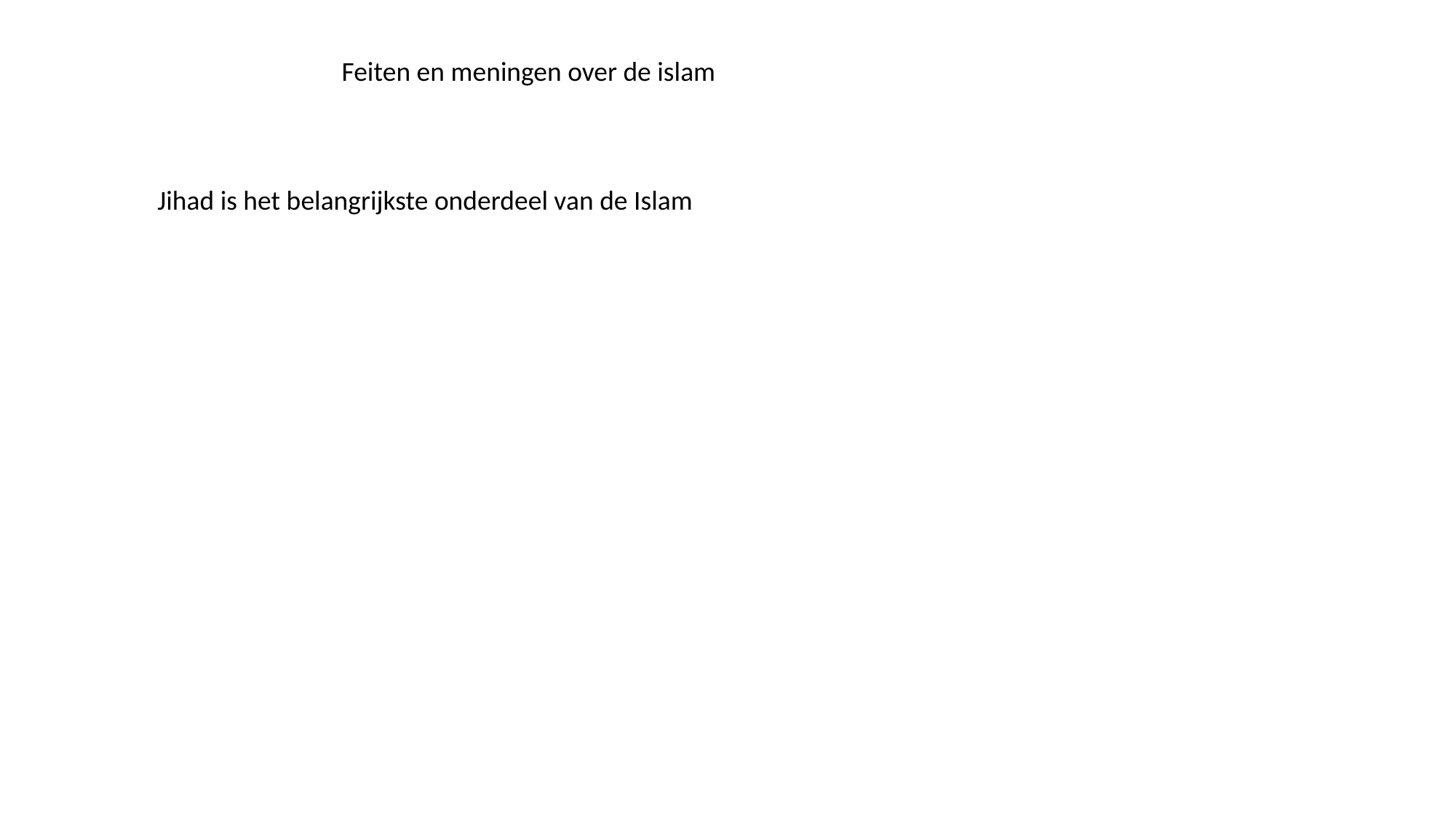

Feiten en meningen over de islam
Jihad is het belangrijkste onderdeel van de Islam